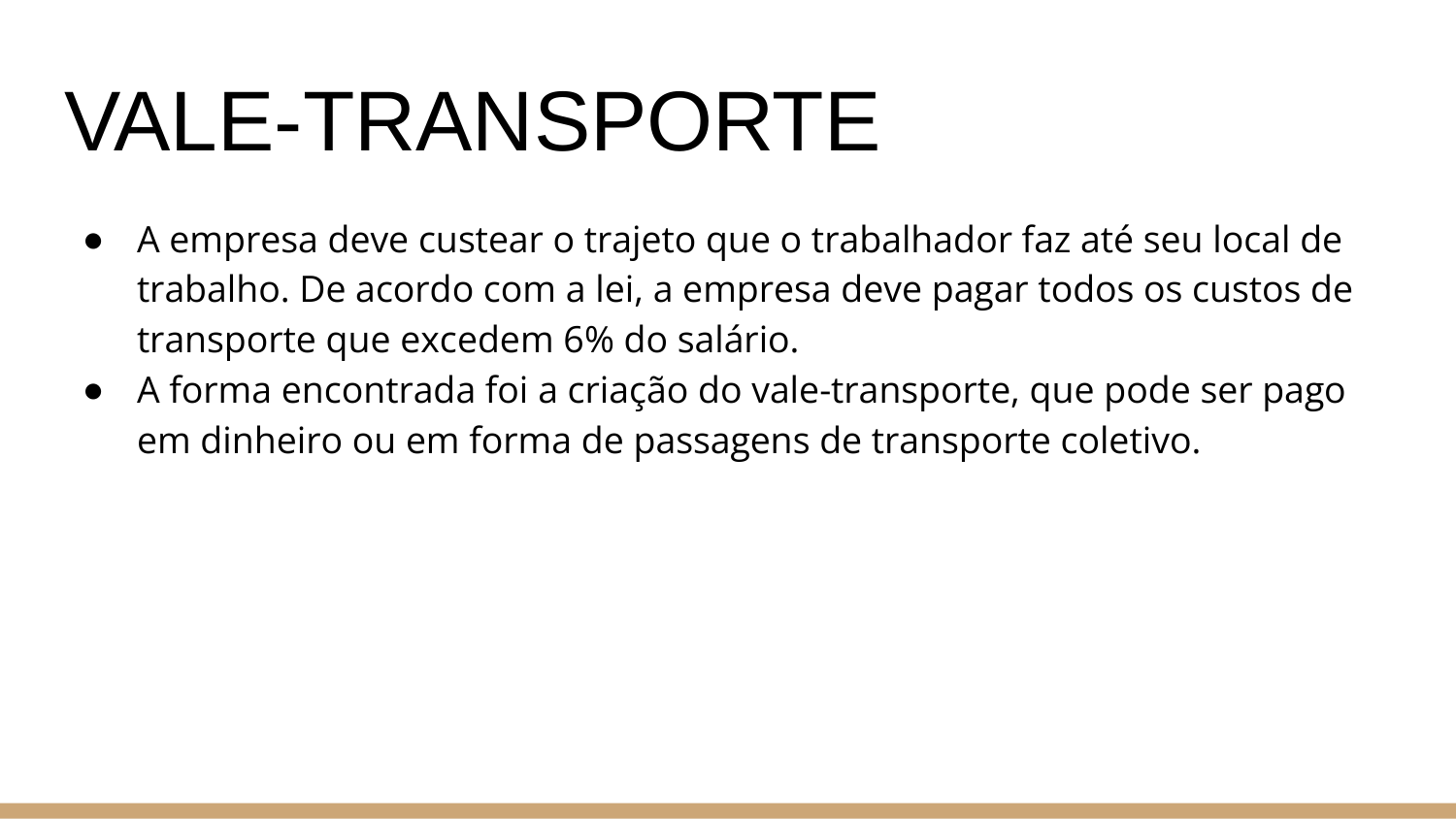

# VALE-TRANSPORTE
A empresa deve custear o trajeto que o trabalhador faz até seu local de trabalho. De acordo com a lei, a empresa deve pagar todos os custos de transporte que excedem 6% do salário.
A forma encontrada foi a criação do vale-transporte, que pode ser pago em dinheiro ou em forma de passagens de transporte coletivo.